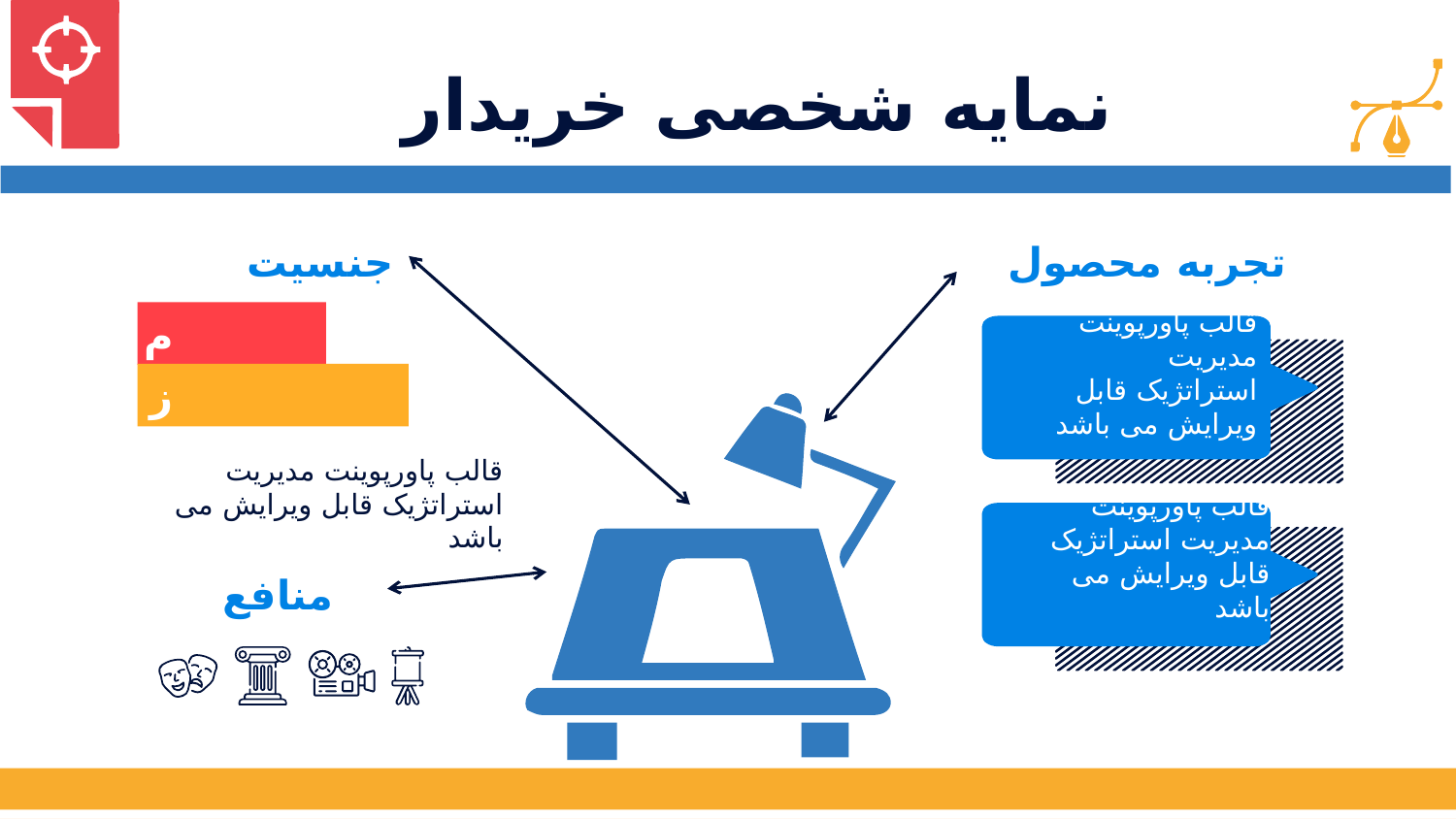

# نمایه شخصی خریدار

جنسیت
تجربه محصول
م

قالب پاورپوینت مدیریت استراتژیک قابل ویرایش می باشد

ز

قالب پاورپوینت مدیریت استراتژیک قابل ویرایش می باشد
قالب پاورپوینت مدیریت استراتژیک قابل ویرایش می باشد

منافع